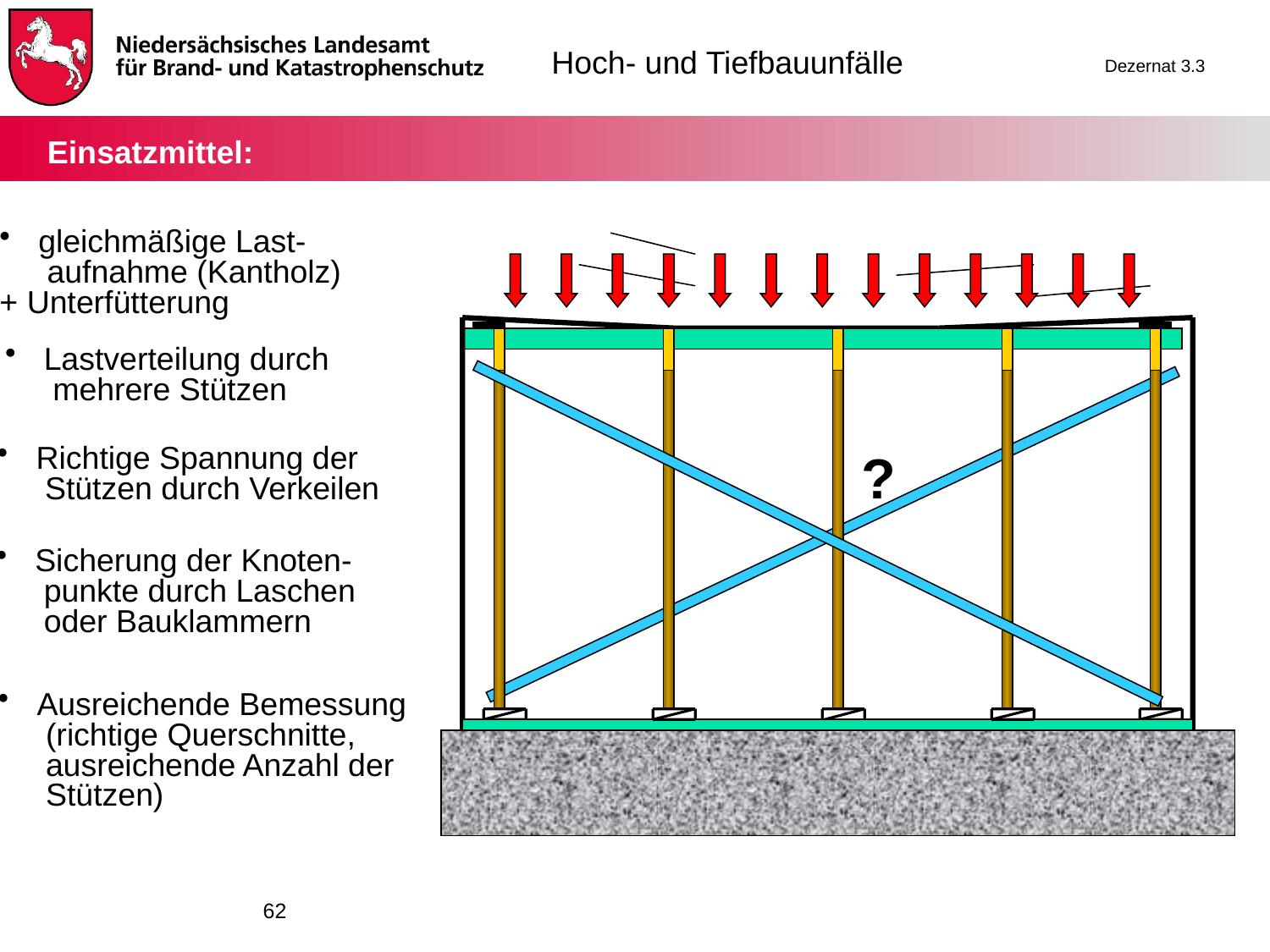

Einsatzmittel:
 gleichmäßige Last-
  aufnahme (Kantholz)
+ Unterfütterung

 Lastverteilung durch
  mehrere Stützen

?
 Richtige Spannung der
  Stützen durch Verkeilen

 Sicherung der Knoten-
  punkte durch Laschen
  oder Bauklammern
 Ausreichende Bemessung
  (richtige Querschnitte,
  ausreichende Anzahl der
  Stützen)

62